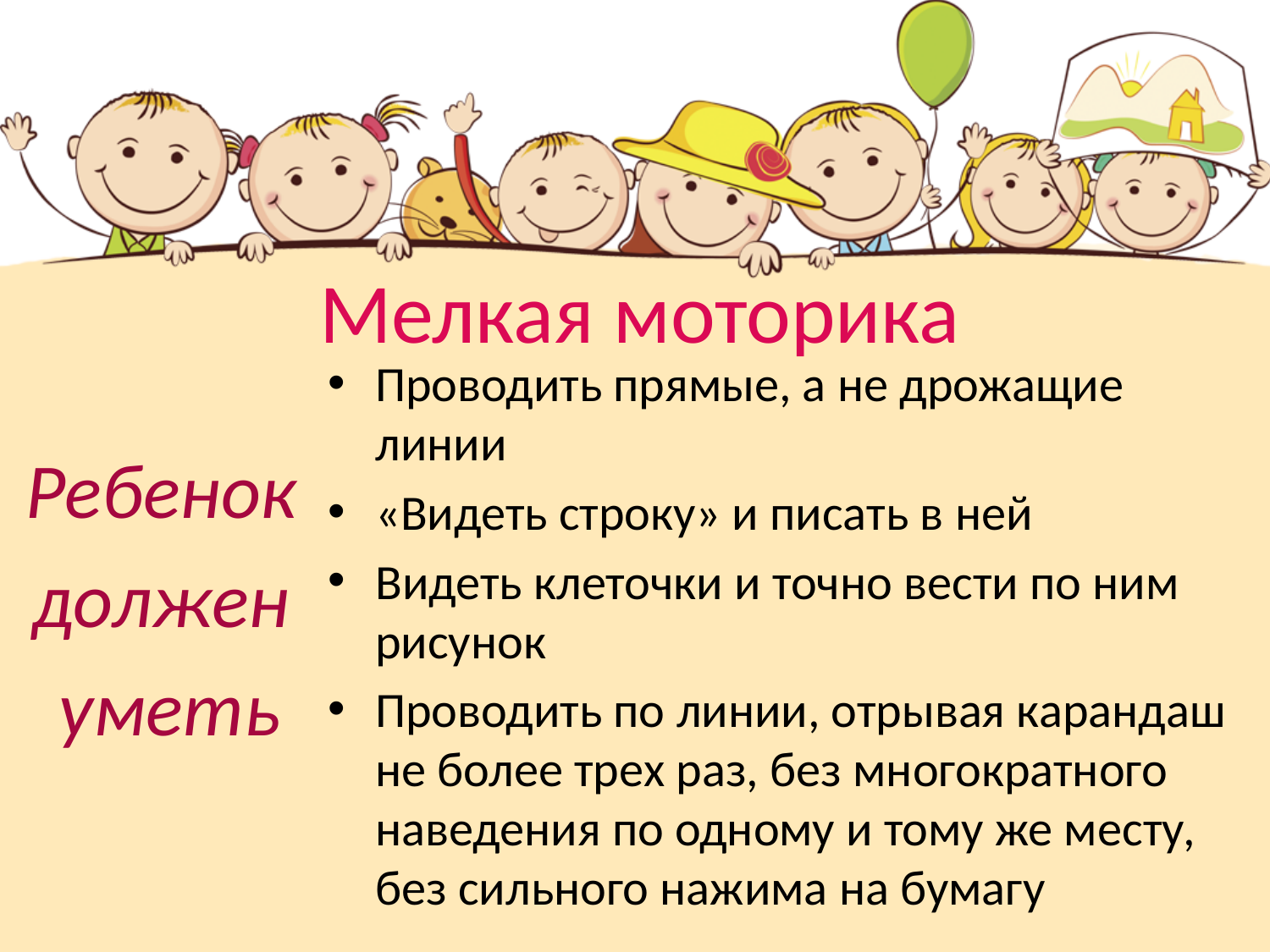

# Мелкая моторика

Ребенок
должен
уметь
Проводить прямые, а не дрожащие линии
«Видеть строку» и писать в ней
Видеть клеточки и точно вести по ним рисунок
Проводить по линии, отрывая карандаш не более трех раз, без многократного наведения по одному и тому же месту, без сильного нажима на бумагу